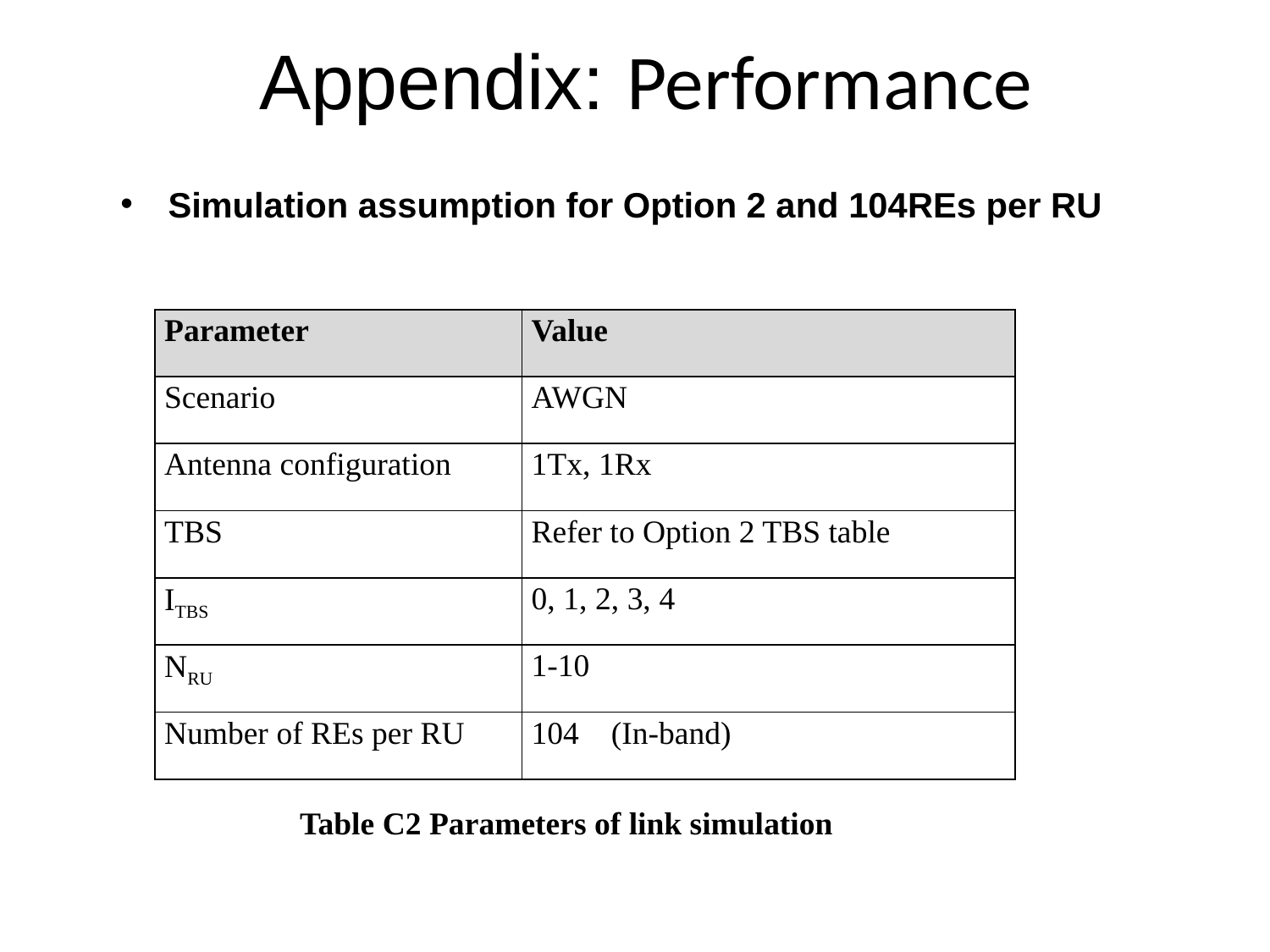

Appendix: Performance
Simulation assumption for Option 2 and 104REs per RU
| Parameter | Value |
| --- | --- |
| Scenario | AWGN |
| Antenna configuration | 1Tx, 1Rx |
| TBS | Refer to Option 2 TBS table |
| ITBS | 0, 1, 2, 3, 4 |
| NRU | 1-10 |
| Number of REs per RU | 104 (In-band) |
Table C2 Parameters of link simulation